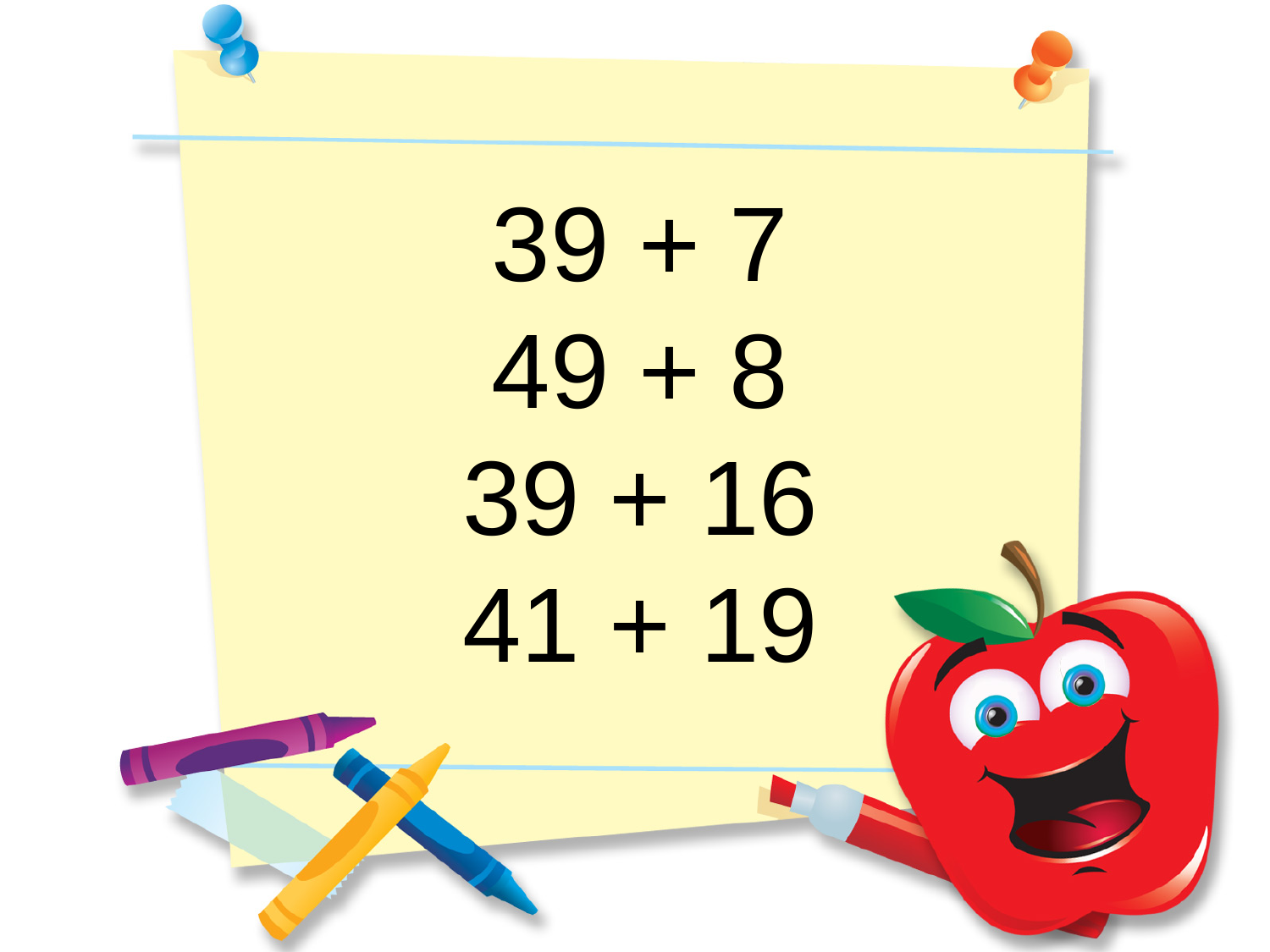

39 + 7
49 + 8
39 + 16
41 + 19